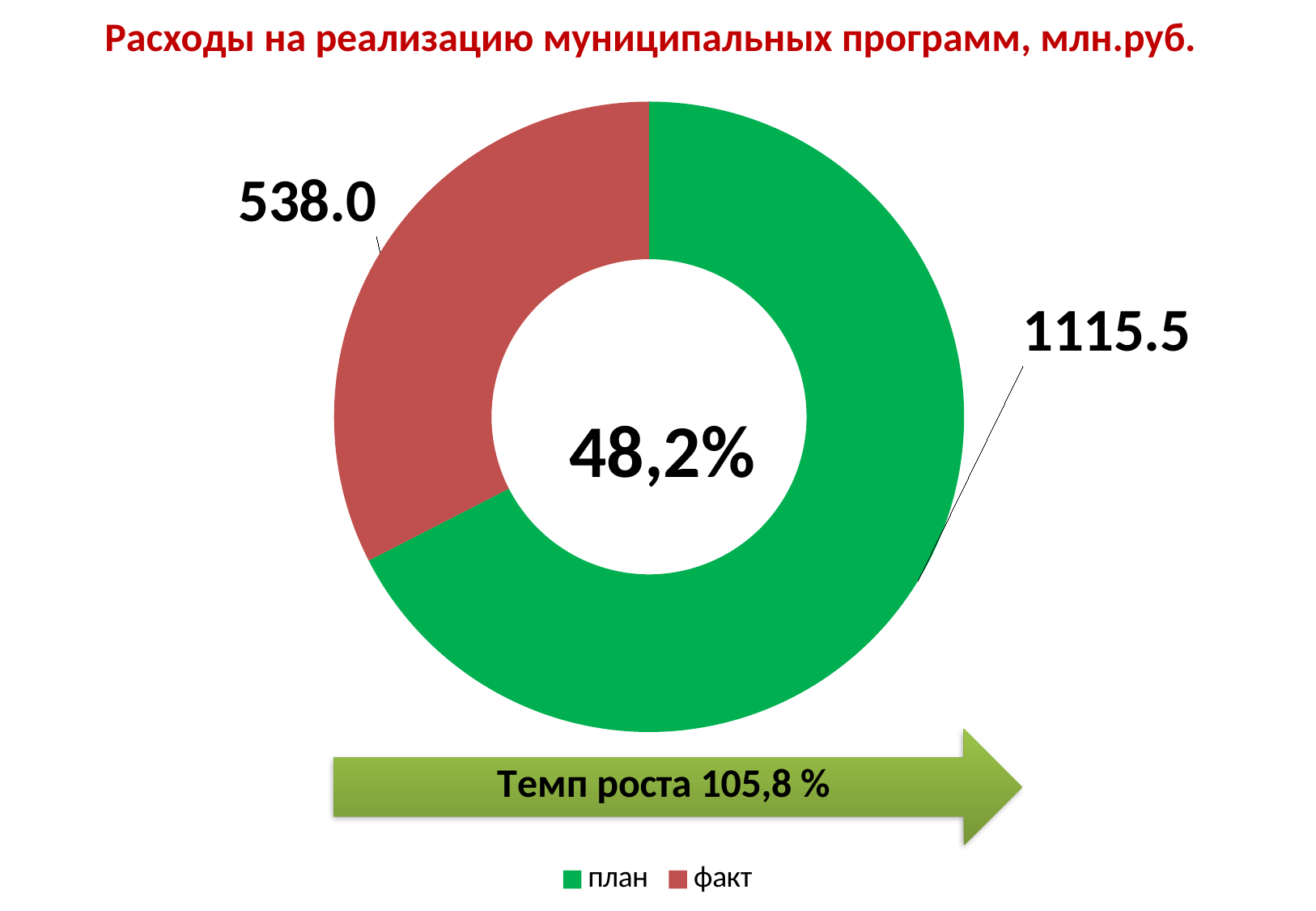

# Расходы на реализацию муниципальных программ, млн.руб.

### Chart

| Category | Продажи |
|---|---|
| план | 1115.5 |
| факт | 538.0 |